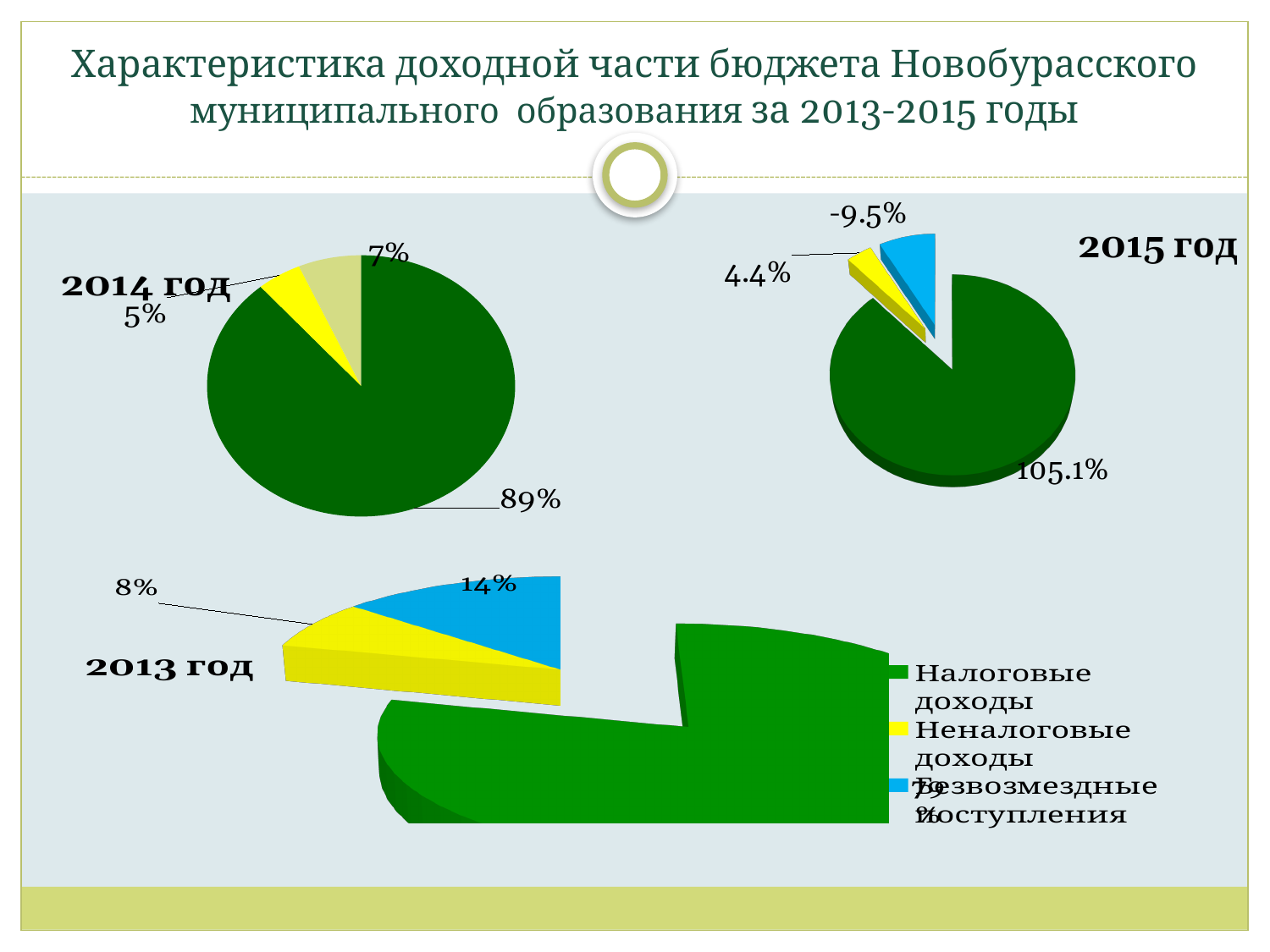

# Характеристика доходной части бюджета Новобурасского муниципального  образования за 2013-2015 годы

[unsupported chart]

### Chart:

| Category | 2014 год |
|---|---|
| Налоговые доходы | 88.7 |
| Неналоговые доходы | 4.7 |
| Безвозмездные поступления | 6.6 |

[unsupported chart]